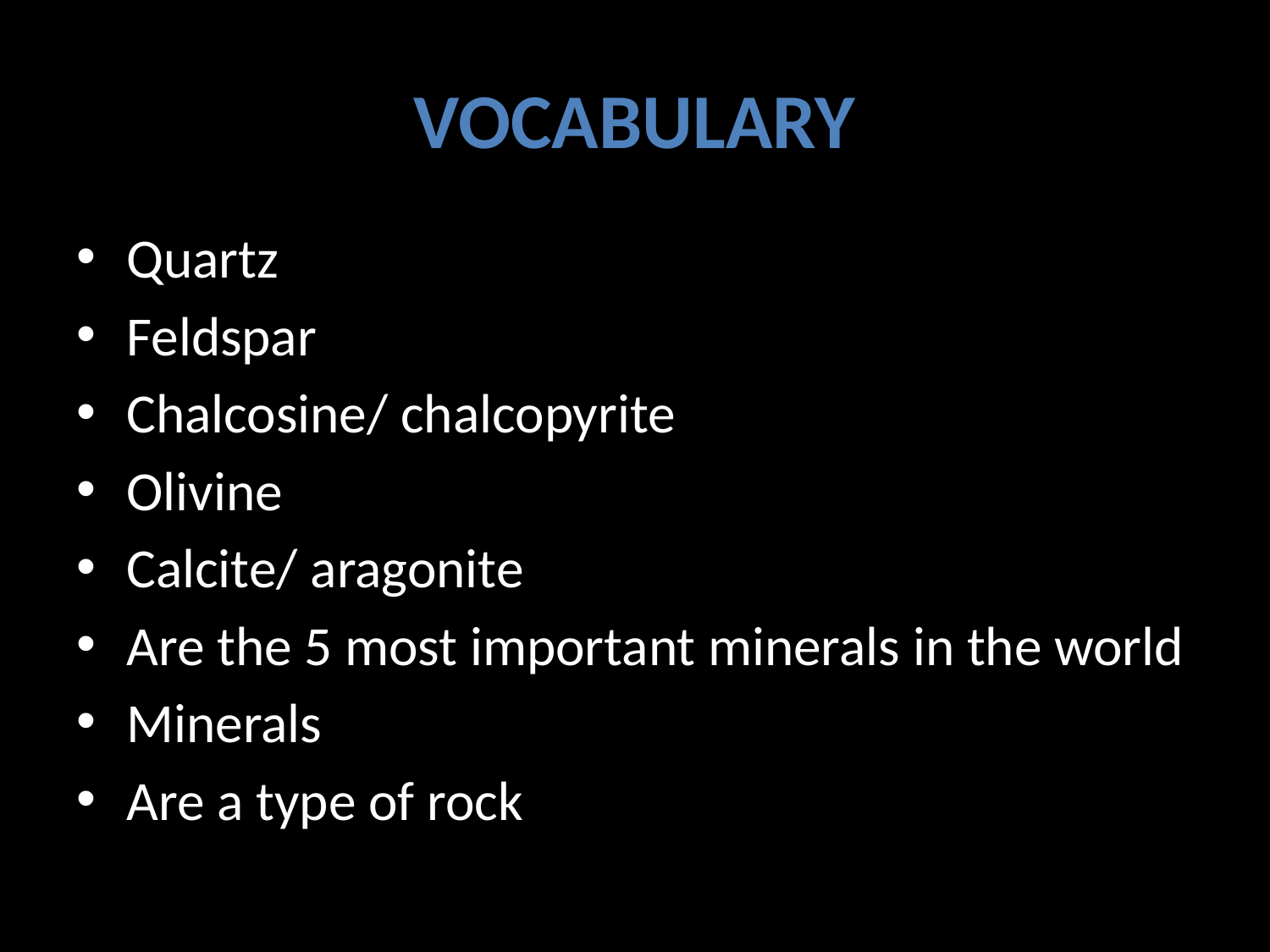

# vocabulary
Quartz
Feldspar
Chalcosine/ chalcopyrite
Olivine
Calcite/ aragonite
Are the 5 most important minerals in the world
Minerals
Are a type of rock